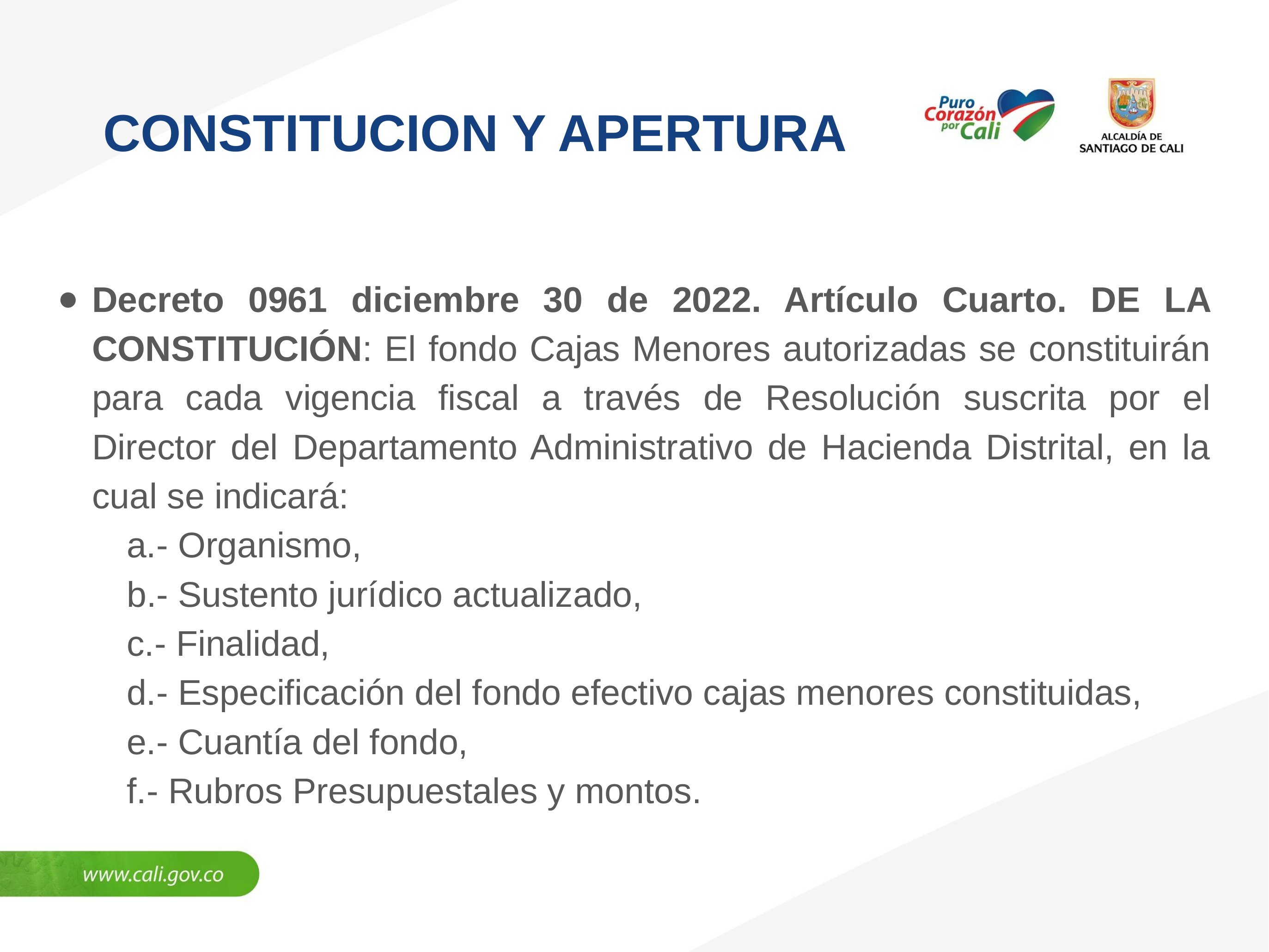

# CONSTITUCION Y APERTURA

Decreto 0961 diciembre 30 de 2022. Artículo Cuarto. DE LA CONSTITUCIÓN: El fondo Cajas Menores autorizadas se constituirán para cada vigencia fiscal a través de Resolución suscrita por el Director del Departamento Administrativo de Hacienda Distrital, en la cual se indicará:
	a.- Organismo,
       b.- Sustento jurídico actualizado,                                                             	c.- Finalidad,
	d.- Especificación del fondo efectivo cajas menores constituidas,
	e.- Cuantía del fondo,
       f.- Rubros Presupuestales y montos.